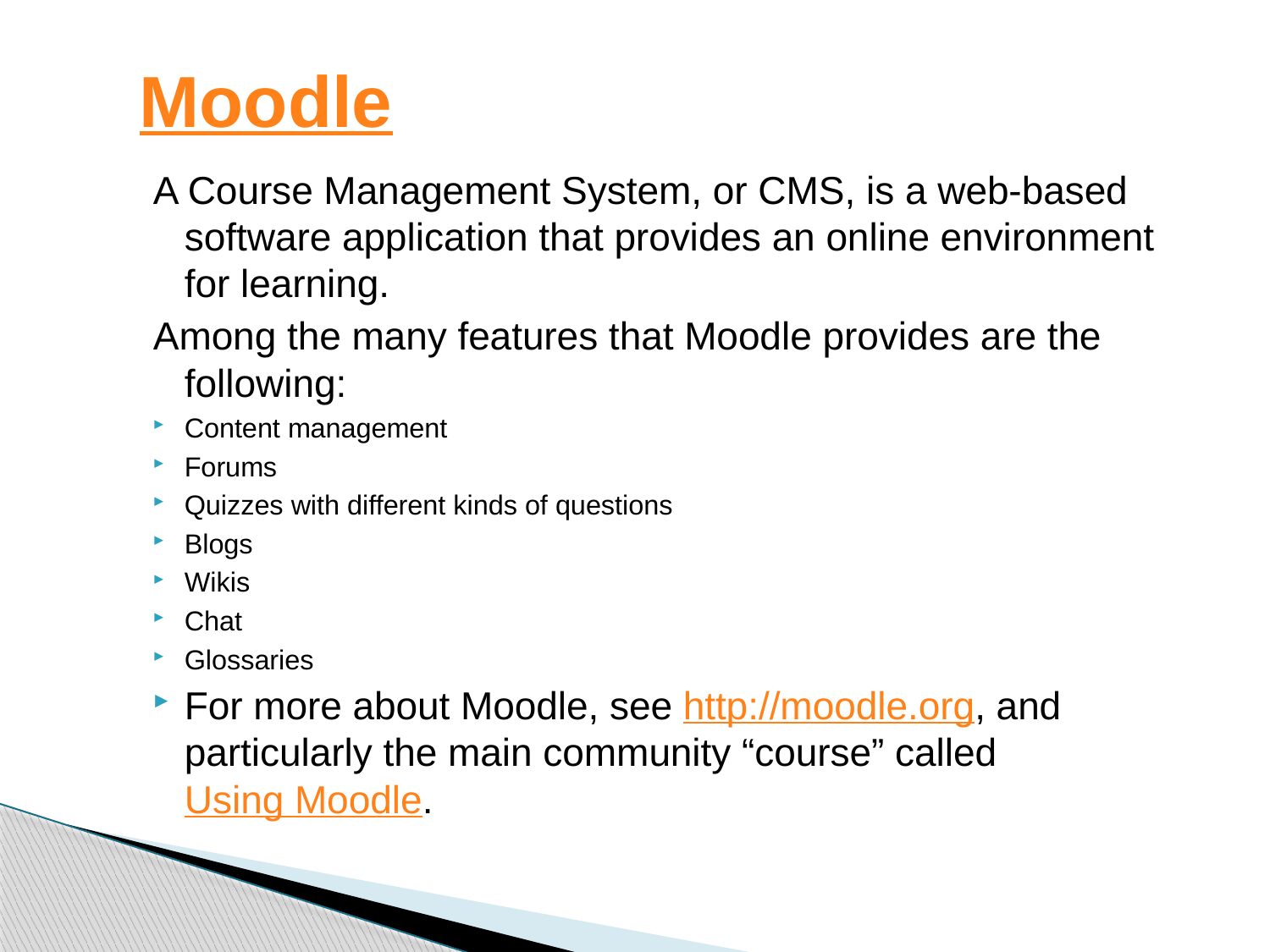

# Moodle
A Course Management System, or CMS, is a web-based software application that provides an online environment for learning.
Among the many features that Moodle provides are the following:
Content management
Forums
Quizzes with different kinds of questions
Blogs
Wikis
Chat
Glossaries
For more about Moodle, see http://moodle.org, and particularly the main community “course” called Using Moodle.